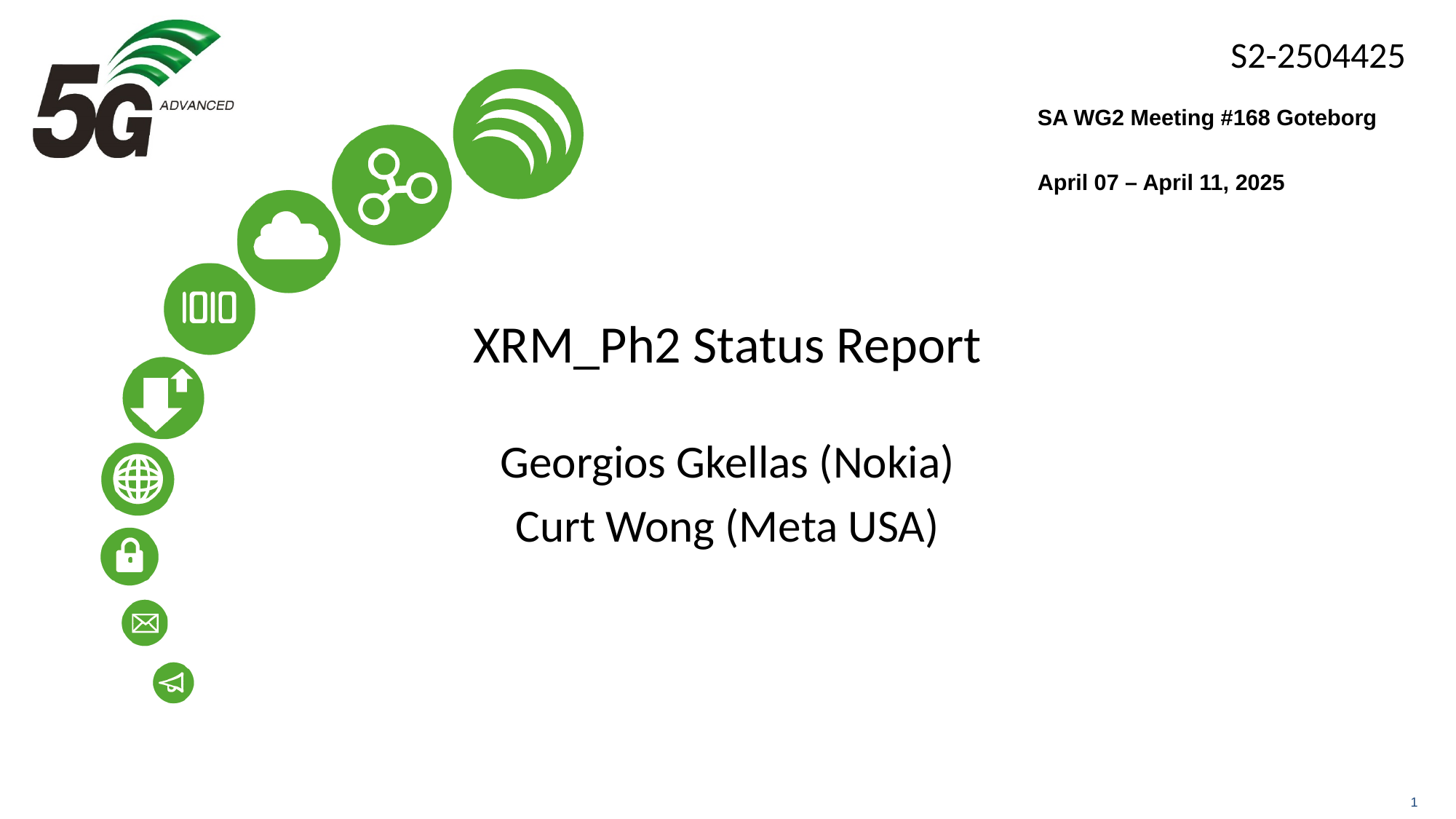

SA WG2 Meeting #168 Goteborg
April 07 – April 11, 2025
# XRM_Ph2 Status Report
Georgios Gkellas (Nokia)
Curt Wong (Meta USA)